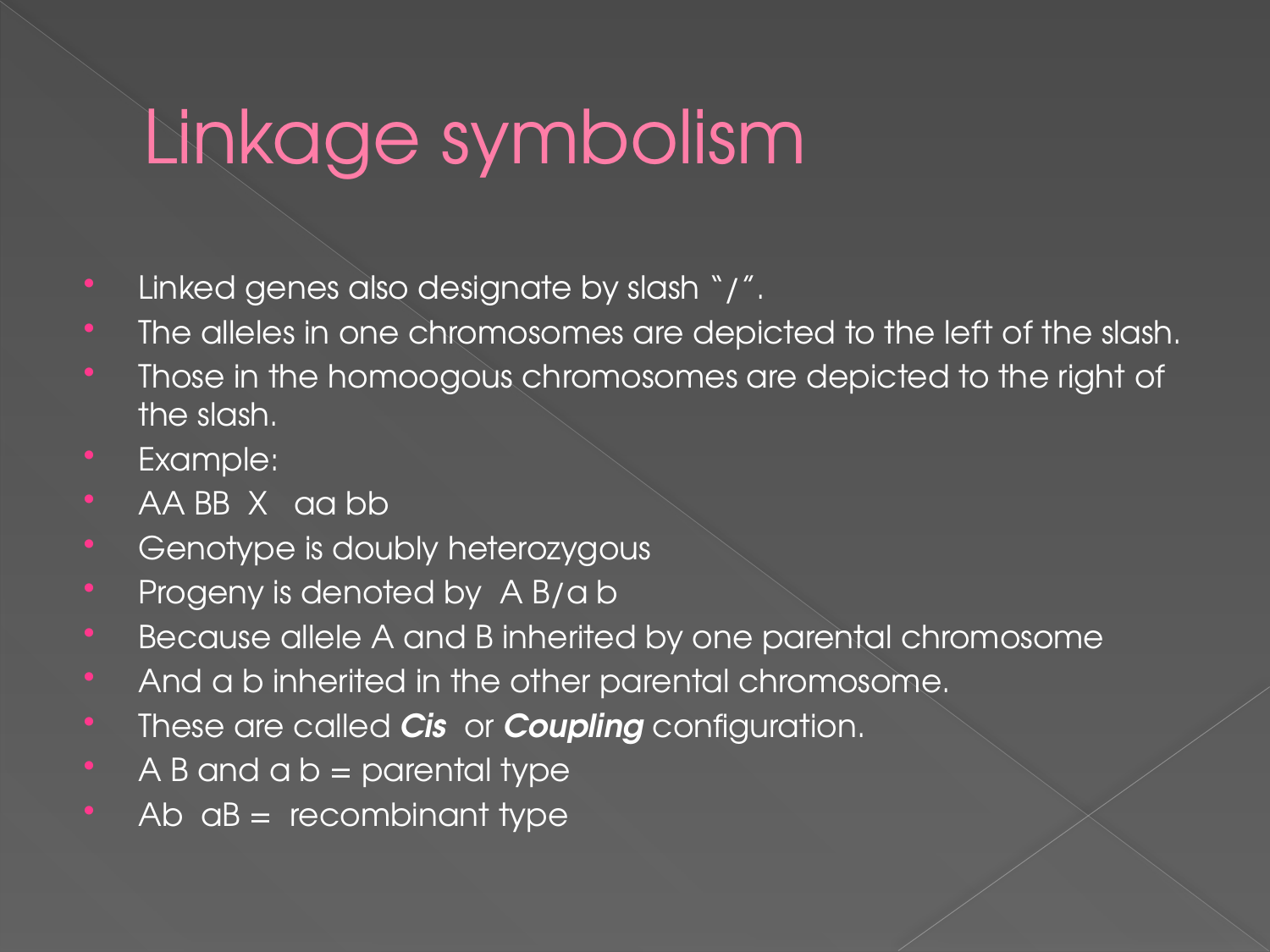

# Linkage symbolism
Linked genes also designate by slash “/”.
The alleles in one chromosomes are depicted to the left of the slash.
Those in the homoogous chromosomes are depicted to the right of the slash.
Example:
AA BB  X   aa bb
Genotype is doubly heterozygous
Progeny is denoted by  A B/a b
Because allele A and B inherited by one parental chromosome
And a b inherited in the other parental chromosome.
These are called Cis  or Coupling configuration.
A B and a b = parental type
Ab  aB =  recombinant type